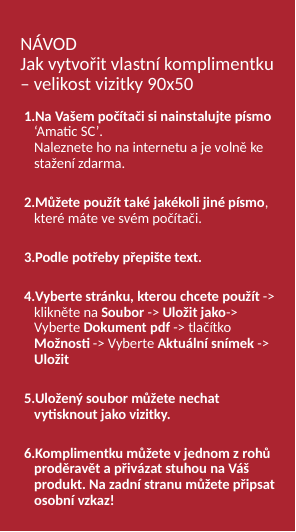

NÁVOD
Jak vytvořit vlastní komplimentku – velikost vizitky 90x50
Na Vašem počítači si nainstalujte písmo ‘Amatic SC’.
Naleznete ho na internetu a je volně ke stažení zdarma.
Můžete použít také jakékoli jiné písmo, které máte ve svém počítači.
Podle potřeby přepište text.
Vyberte stránku, kterou chcete použít -> klikněte na Soubor -> Uložit jako-> Vyberte Dokument pdf -> tlačítko Možnosti -> Vyberte Aktuální snímek -> Uložit
Uložený soubor můžete nechat vytisknout jako vizitky.
Komplimentku můžete v jednom z rohů proděravět a přivázat stuhou na Váš produkt. Na zadní stranu můžete připsat osobní vzkaz!